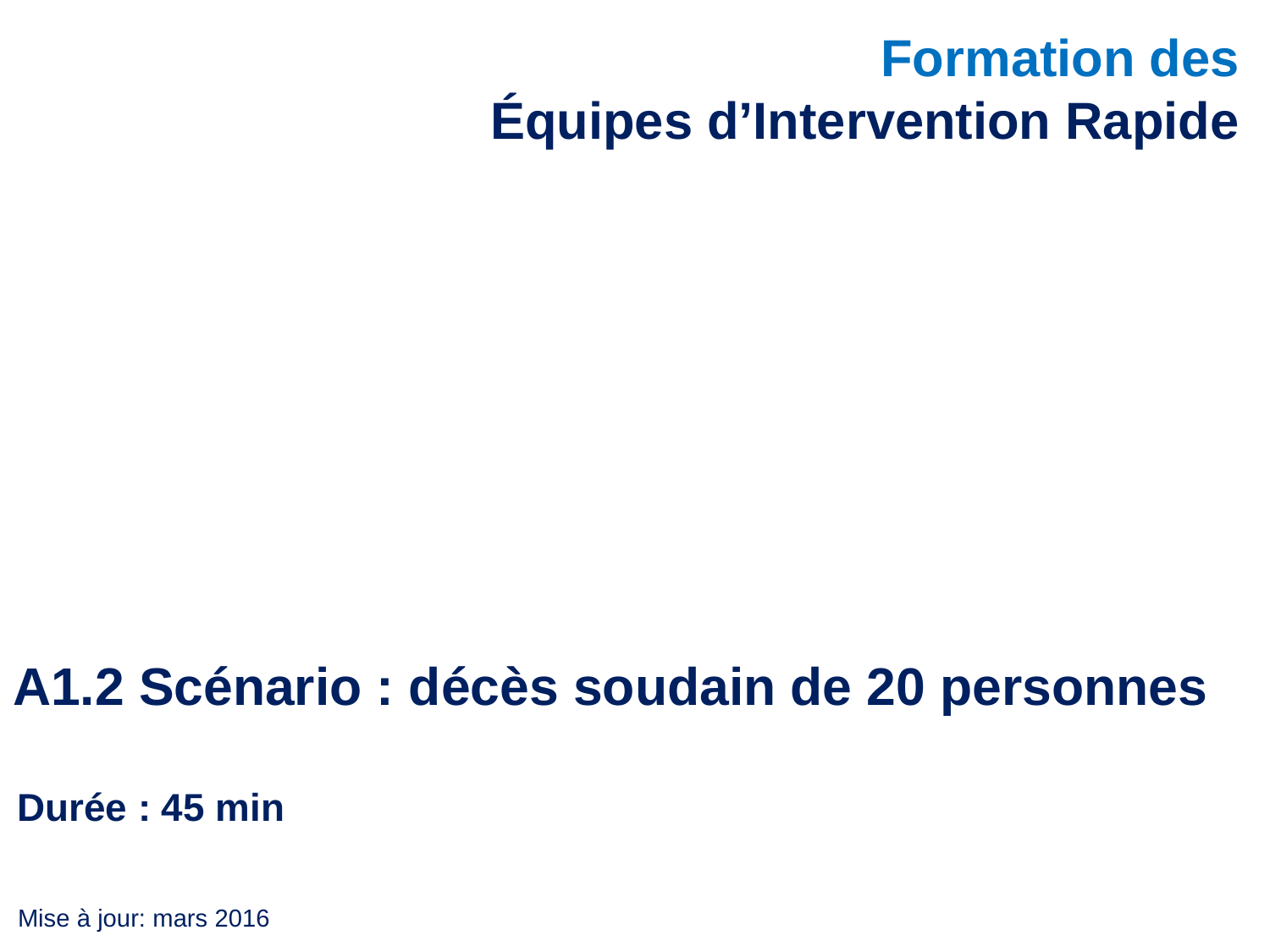

# Formation des Équipes d’Intervention Rapide
A1.2 Scénario : décès soudain de 20 personnes
Durée : 45 min
Mise à jour: mars 2016